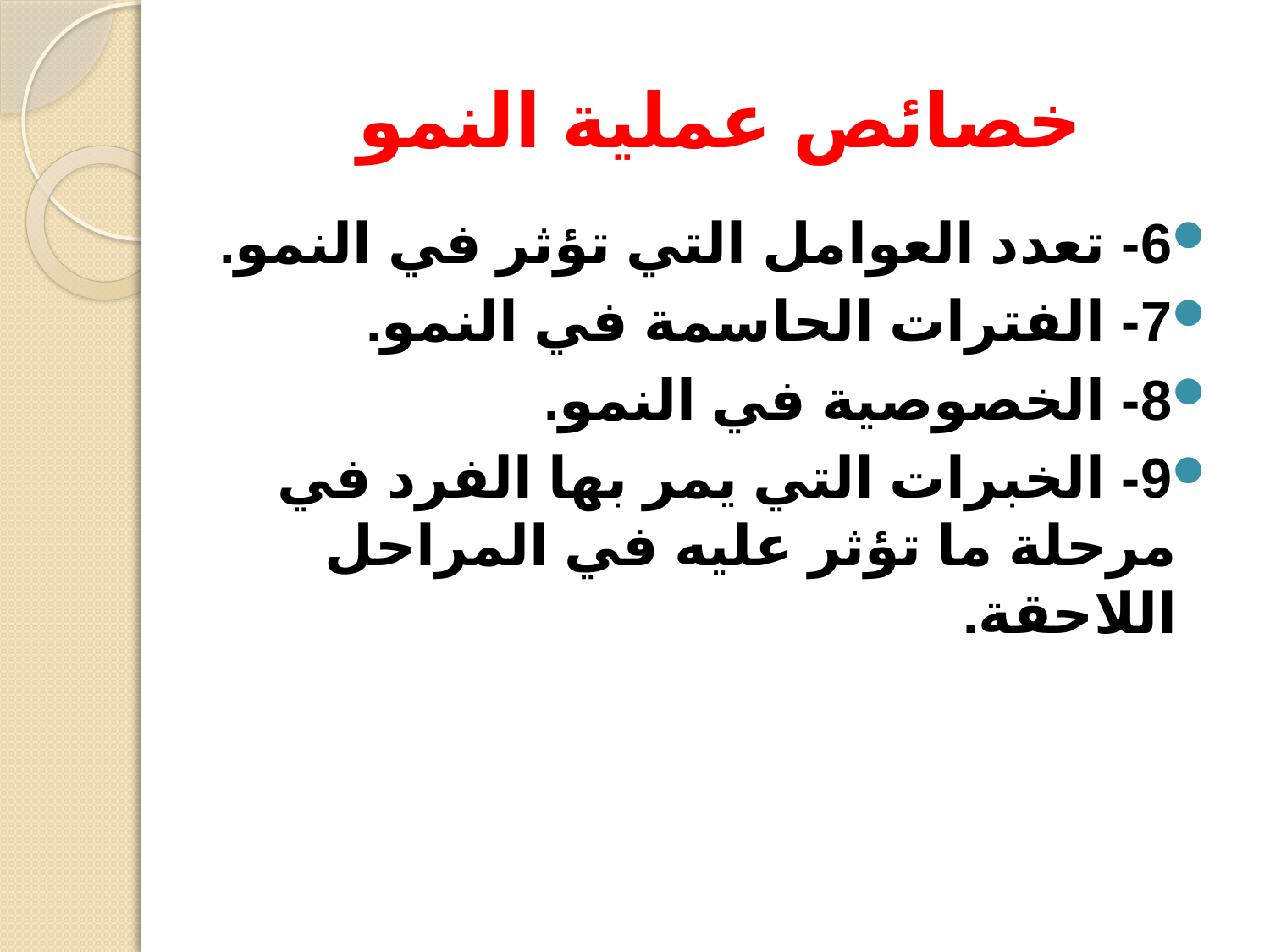

# خصائص عملية النمو
6- تعدد العوامل التي تؤثر في النمو.
7- الفترات الحاسمة في النمو.
8- الخصوصية في النمو.
9- الخبرات التي يمر بها الفرد في مرحلة ما تؤثر عليه في المراحل اللاحقة.